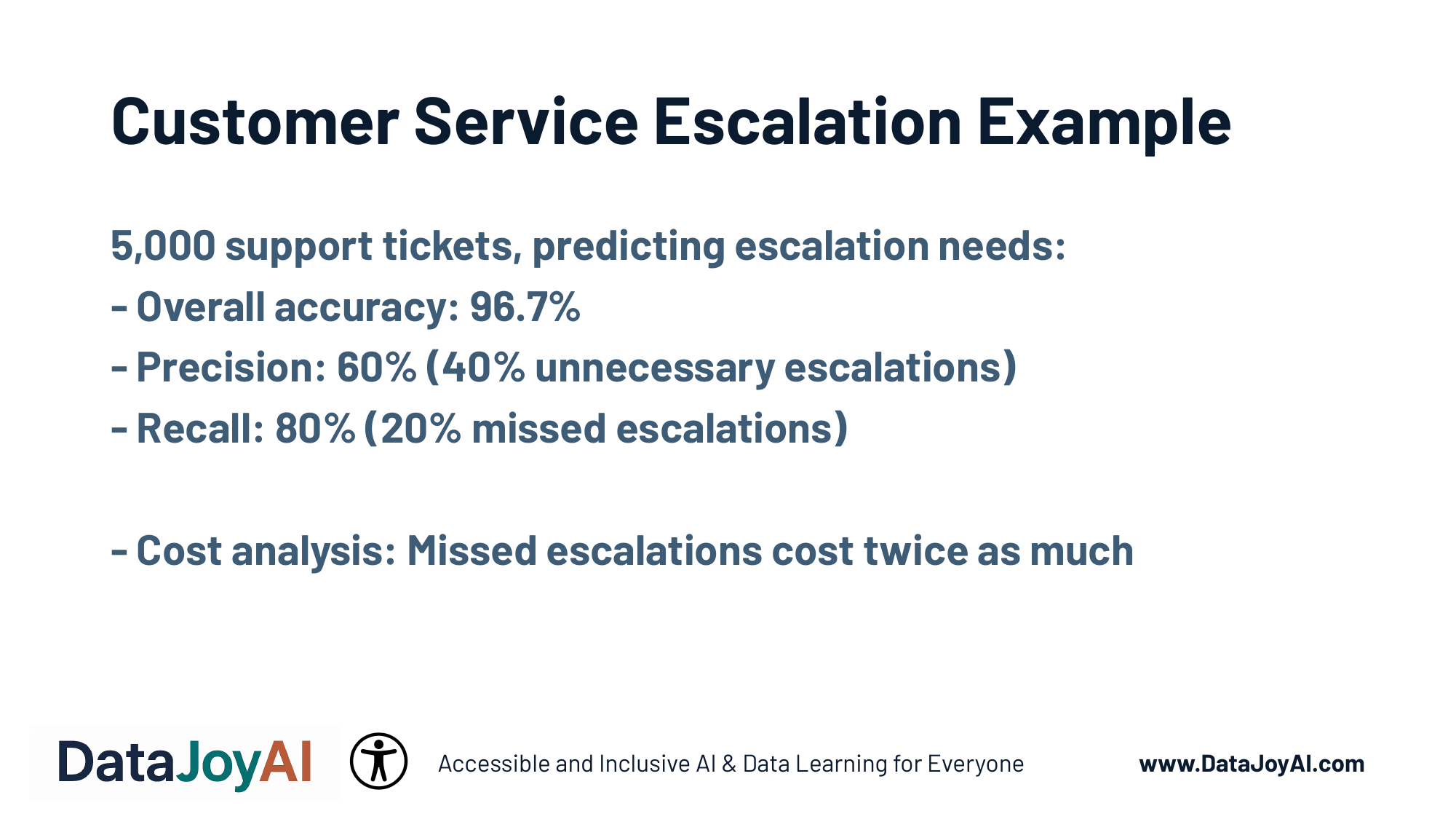

# Customer Service Escalation Example
5,000 support tickets, predicting escalation needs:
- Overall accuracy: 96.7%
- Precision: 60% (40% unnecessary escalations)
- Recall: 80% (20% missed escalations)

- Cost analysis: Missed escalations cost twice as much